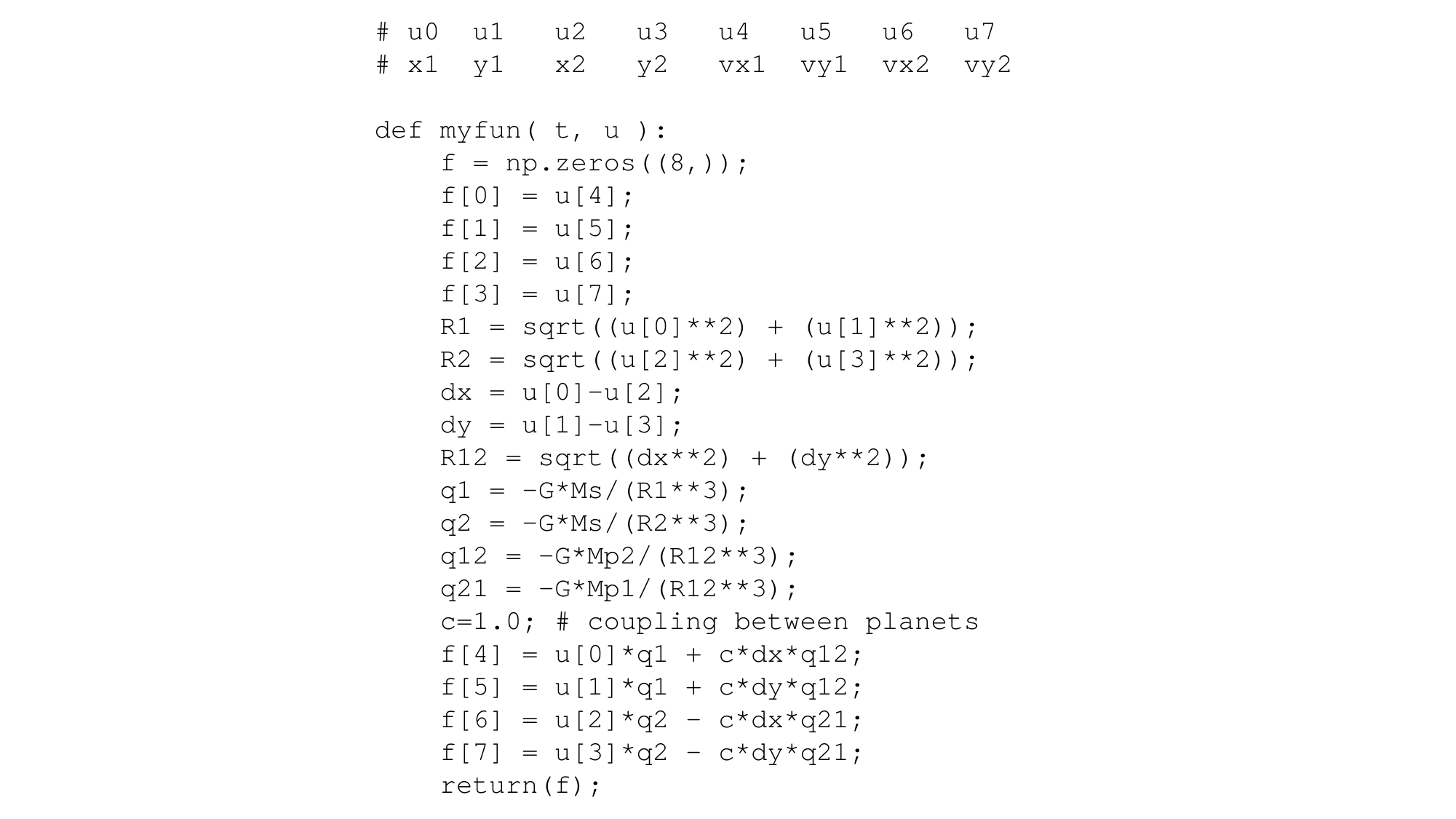

# u0  u1   u2   u3   u4   u5   u6   u7
# x1  y1   x2   y2   vx1  vy1  vx2  vy2

def myfun( t, u ):
    f = np.zeros((8,));
    f[0] = u[4];
    f[1] = u[5];
    f[2] = u[6];
    f[3] = u[7];
    R1 = sqrt((u[0]**2) + (u[1]**2));
    R2 = sqrt((u[2]**2) + (u[3]**2));
    dx = u[0]-u[2];
    dy = u[1]-u[3];
    R12 = sqrt((dx**2) + (dy**2));
    q1 = -G*Ms/(R1**3);
    q2 = -G*Ms/(R2**3);
    q12 = -G*Mp2/(R12**3);
    q21 = -G*Mp1/(R12**3);
    c=1.0; # coupling between planets
    f[4] = u[0]*q1 + c*dx*q12;
    f[5] = u[1]*q1 + c*dy*q12;
    f[6] = u[2]*q2 - c*dx*q21;
    f[7] = u[3]*q2 - c*dy*q21;
    return(f);